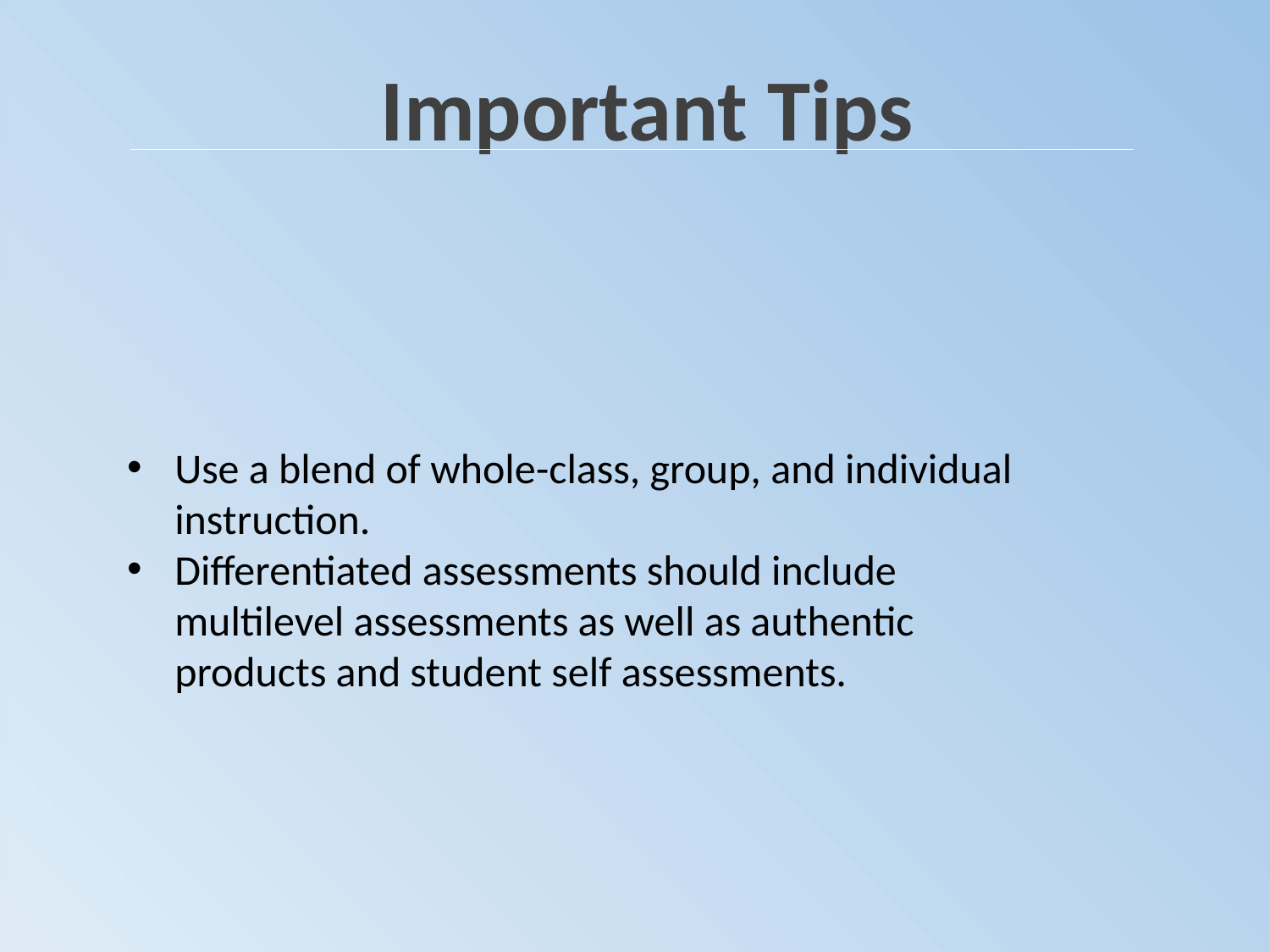

Important Tips

Use a blend of whole-class, group, and individual instruction.
Differentiated assessments should include multilevel assessments as well as authentic products and student self assessments.